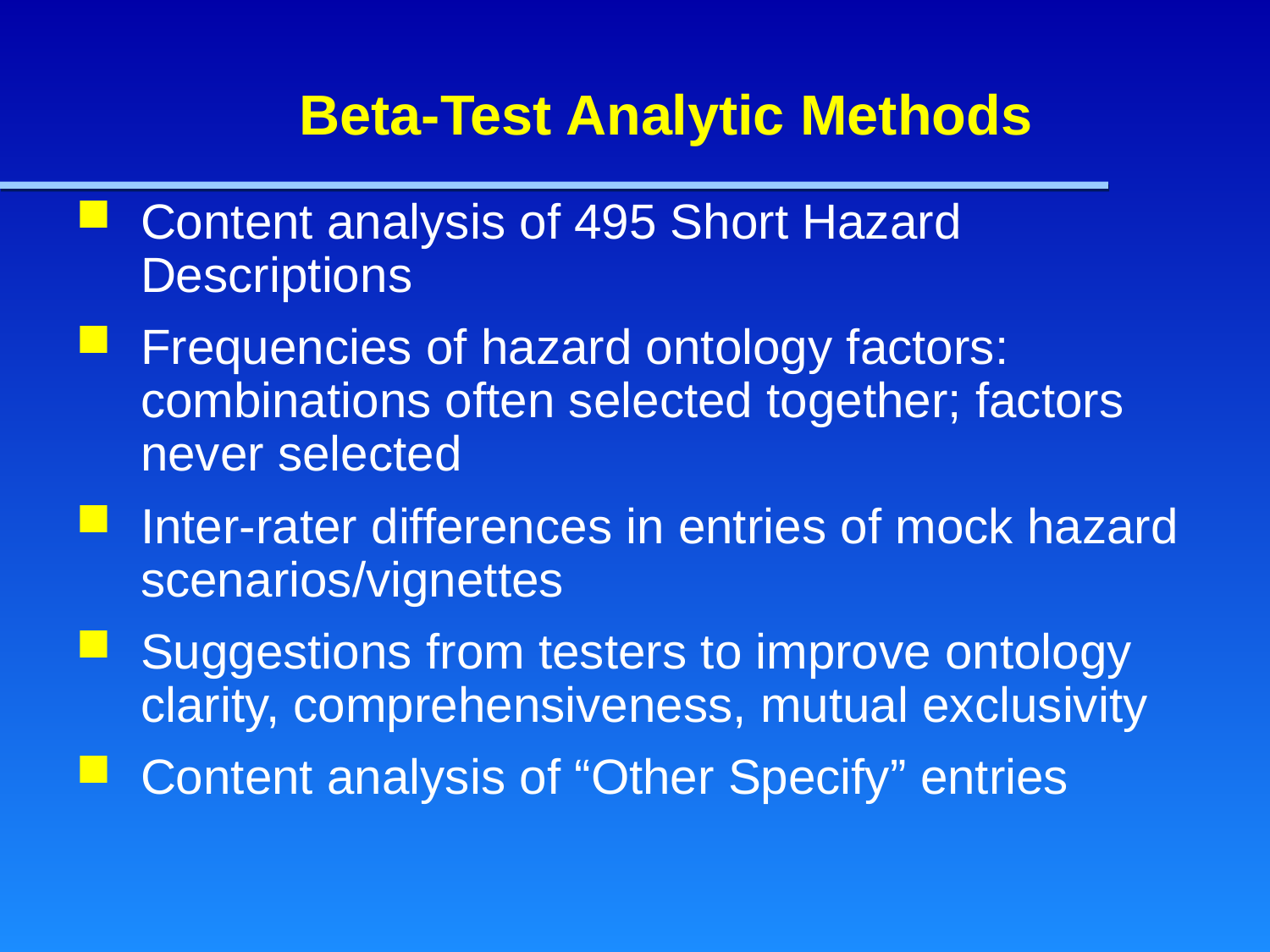

# Beta-Test Analytic Methods
Content analysis of 495 Short Hazard Descriptions
Frequencies of hazard ontology factors: combinations often selected together; factors never selected
Inter-rater differences in entries of mock hazard scenarios/vignettes
Suggestions from testers to improve ontology clarity, comprehensiveness, mutual exclusivity
Content analysis of “Other Specify” entries